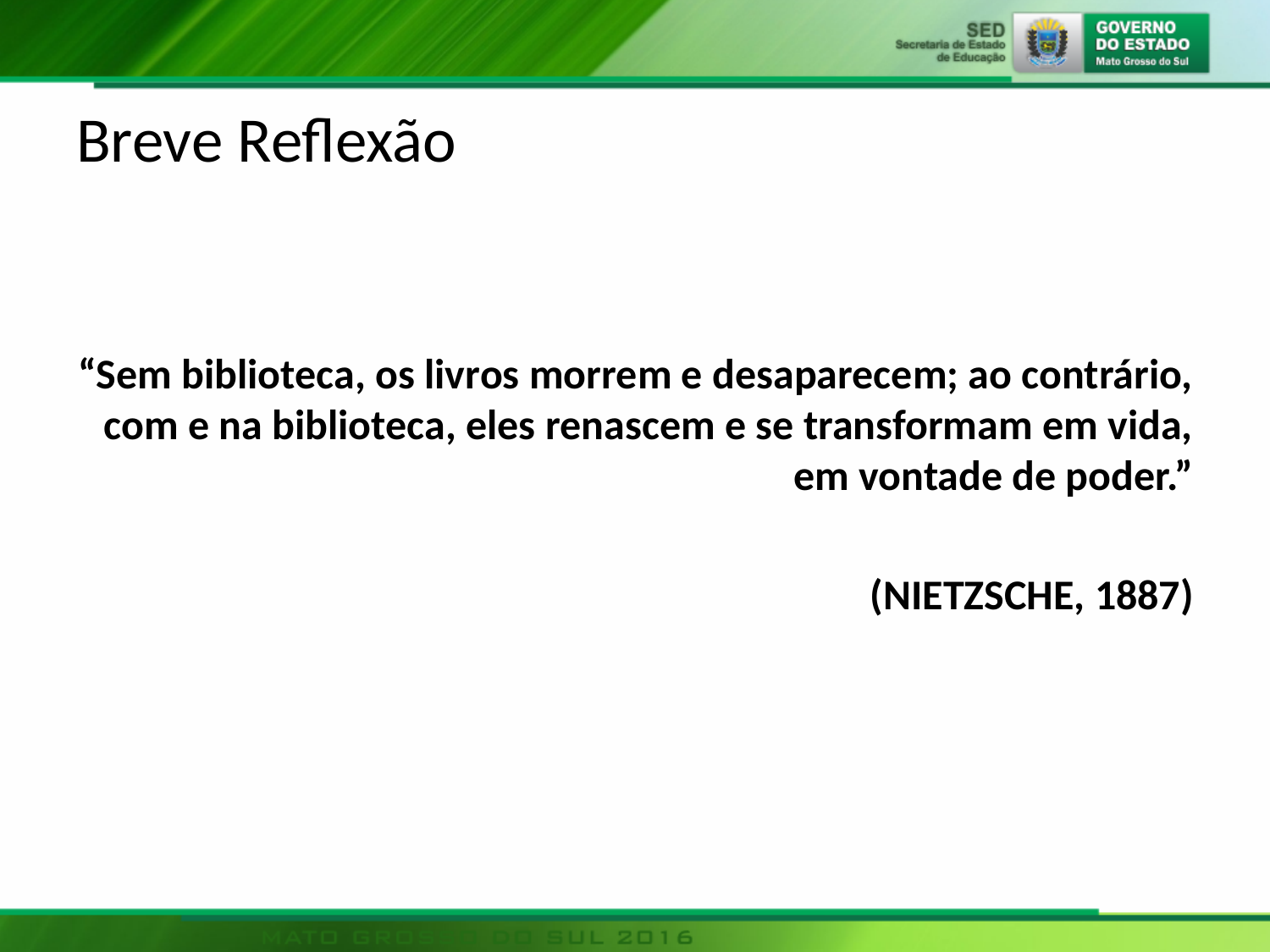

# Breve Reflexão

“Sem biblioteca, os livros morrem e desaparecem; ao contrário, com e na biblioteca, eles renascem e se transformam em vida, em vontade de poder.”

(NIETZSCHE, 1887)